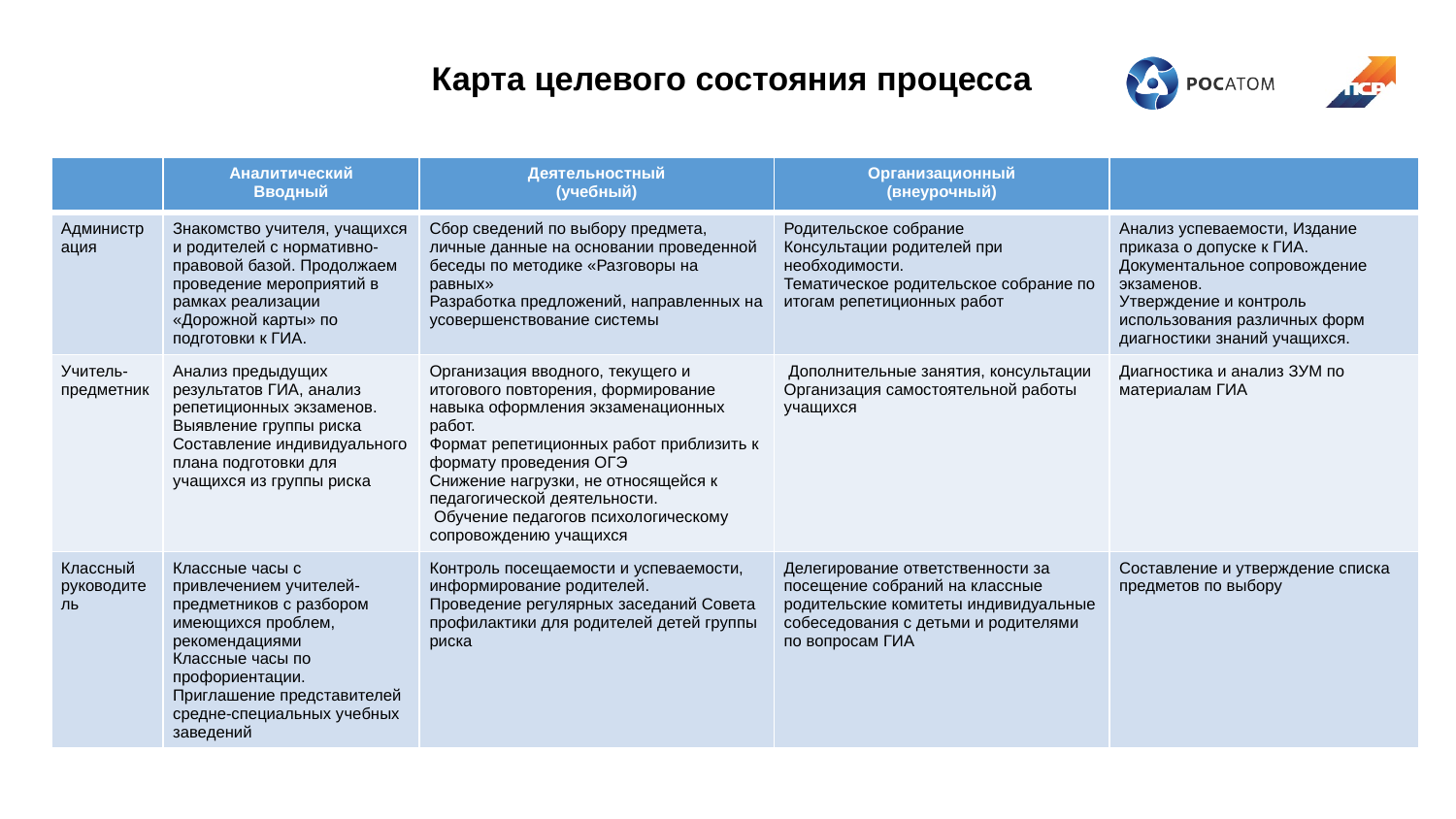

# Карта целевого состояния процесса
|  | Аналитический Вводный | Деятельностный (учебный) | Организационный (внеурочный) |  |
| --- | --- | --- | --- | --- |
| Администрация | Знакомство учителя, учащихся и родителей с нормативно-правовой базой. Продолжаем проведение мероприятий в рамках реализации «Дорожной карты» по подготовки к ГИА. | Сбор сведений по выбору предмета, личные данные на основании проведенной беседы по методике «Разговоры на равных» Разработка предложений, направленных на усовершенствование системы | Родительское собрание Консультации родителей при необходимости. Тематическое родительское собрание по итогам репетиционных работ | Анализ успеваемости, Издание приказа о допуске к ГИА. Документальное сопровождение экзаменов. Утверждение и контроль использования различных форм диагностики знаний учащихся. |
| Учитель-предметник | Анализ предыдущих результатов ГИА, анализ репетиционных экзаменов. Выявление группы риска Составление индивидуального плана подготовки для учащихся из группы риска | Организация вводного, текущего и итогового повторения, формирование навыка оформления экзаменационных работ. Формат репетиционных работ приблизить к формату проведения ОГЭ Снижение нагрузки, не относящейся к педагогической деятельности. Обучение педагогов психологическому сопровождению учащихся | Дополнительные занятия, консультации Организация самостоятельной работы учащихся | Диагностика и анализ ЗУМ по материалам ГИА |
| Классный руководитель | Классные часы с привлечением учителей-предметников с разбором имеющихся проблем, рекомендациями Классные часы по профориентации. Приглашение представителей средне-специальных учебных заведений | Контроль посещаемости и успеваемости, информирование родителей. Проведение регулярных заседаний Совета профилактики для родителей детей группы риска | Делегирование ответственности за посещение собраний на классные родительские комитеты индивидуальные собеседования с детьми и родителями по вопросам ГИА | Составление и утверждение списка предметов по выбору |